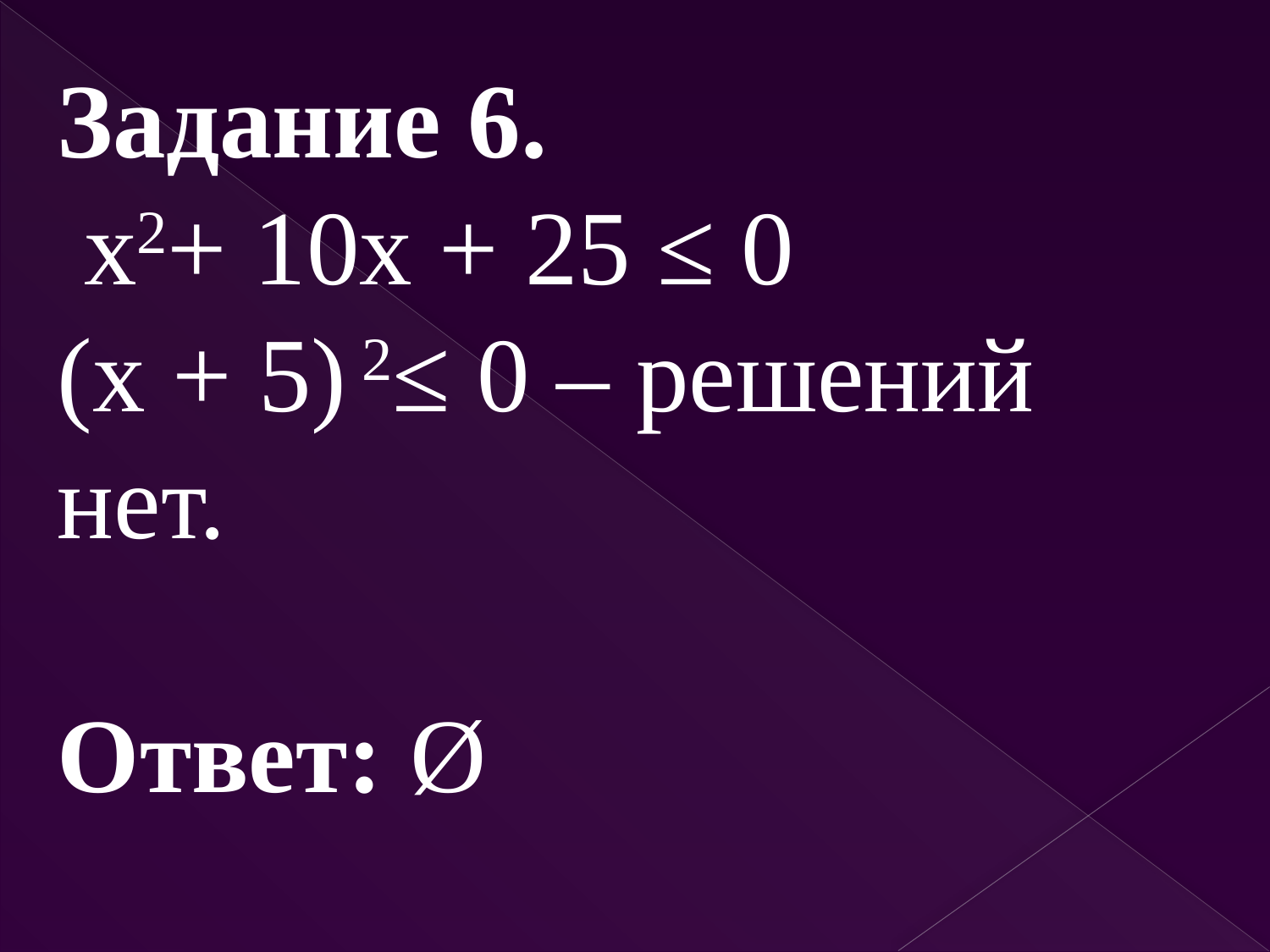

Задание 6.
 х2+ 10x + 25 ≤ 0
(х + 5) 2≤ 0 – решений нет.

Ответ: Ø